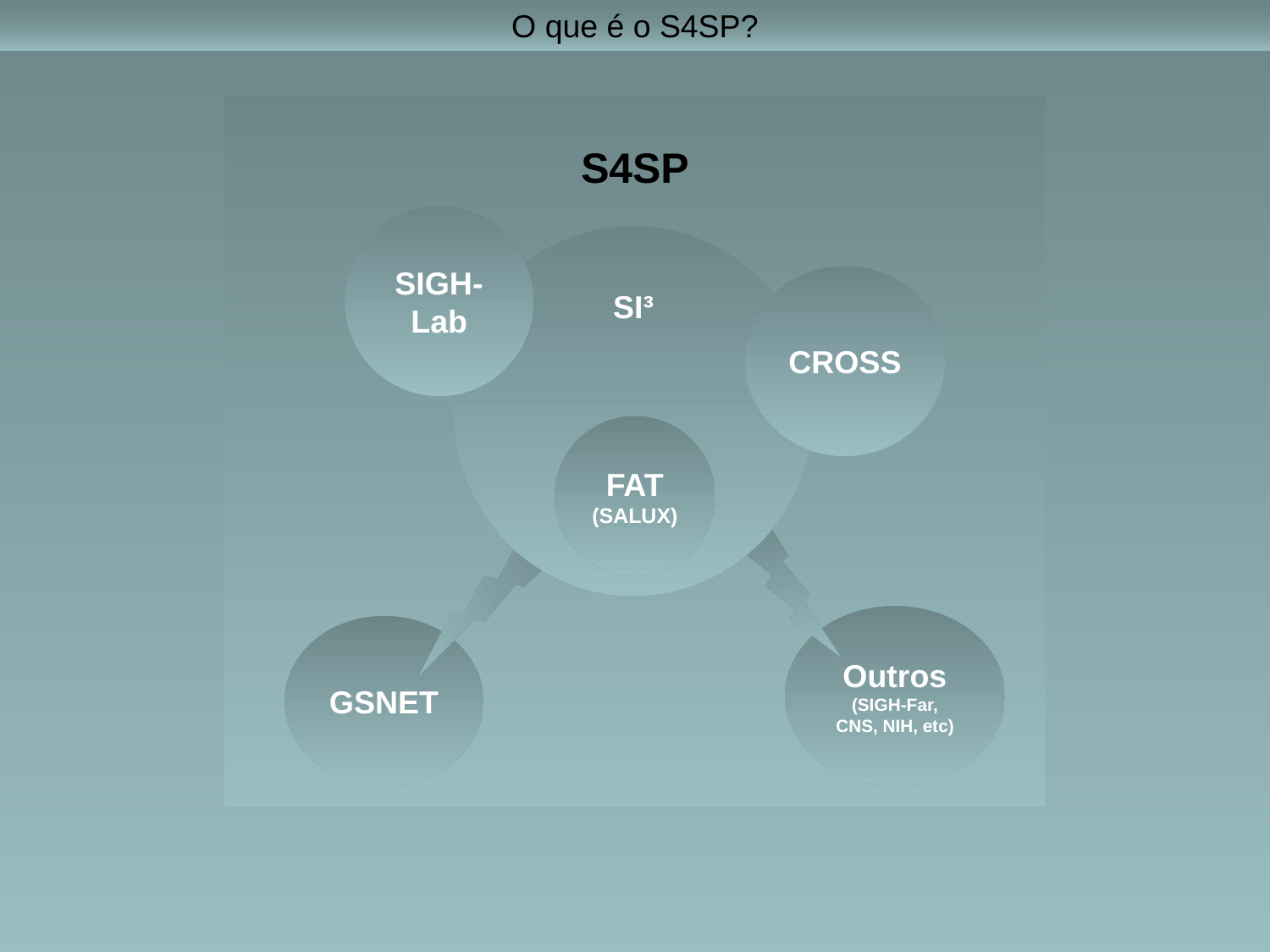

O que é o S4SP?

S4SP
SIGH-Lab
SI³
CROSS
FAT
(SALUX)

Outros
(SIGH-Far, CNS, NIH, etc)
GSNET